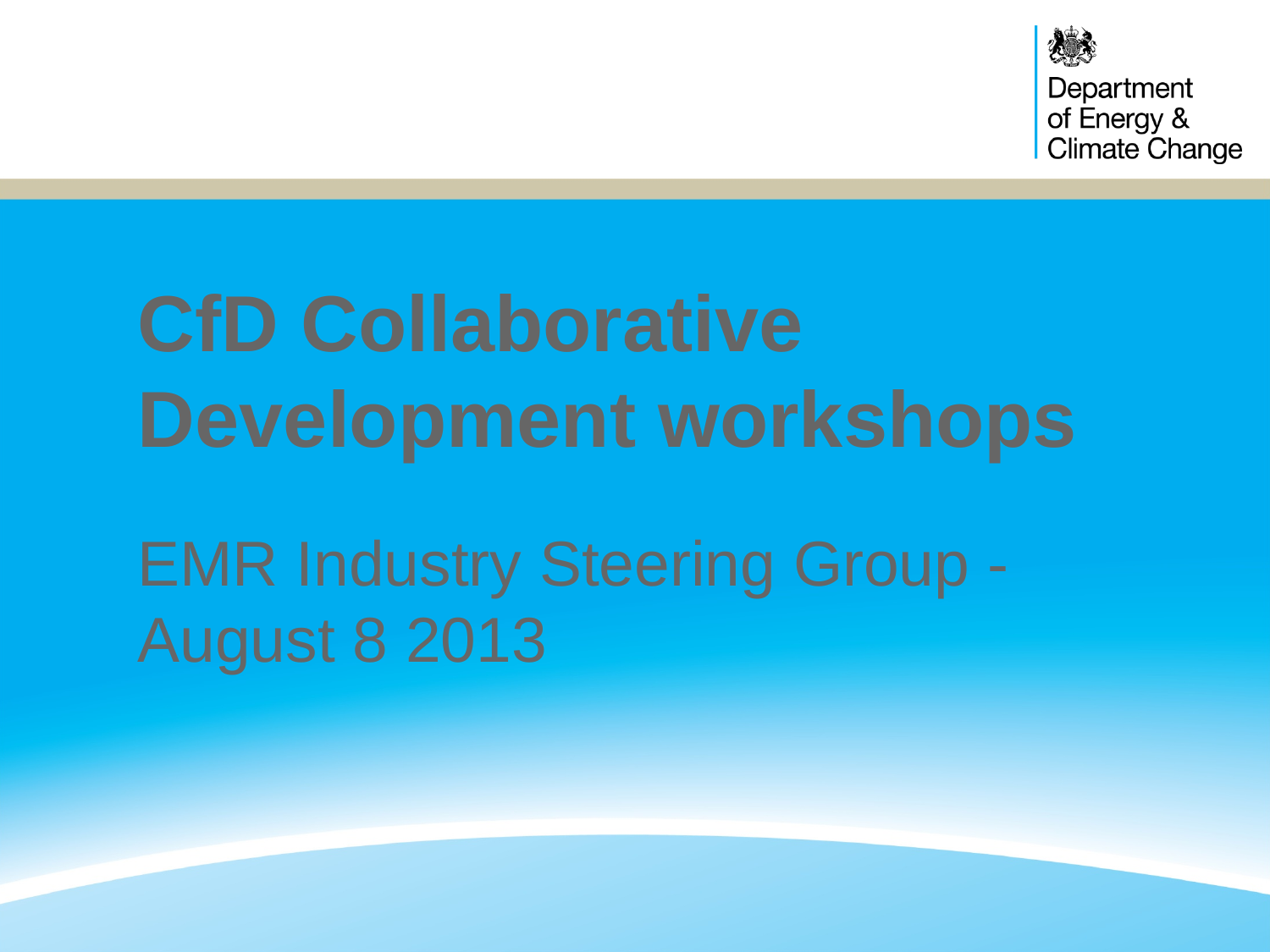

# CfD Collaborative Development workshops
EMR Industry Steering Group - August 8 2013